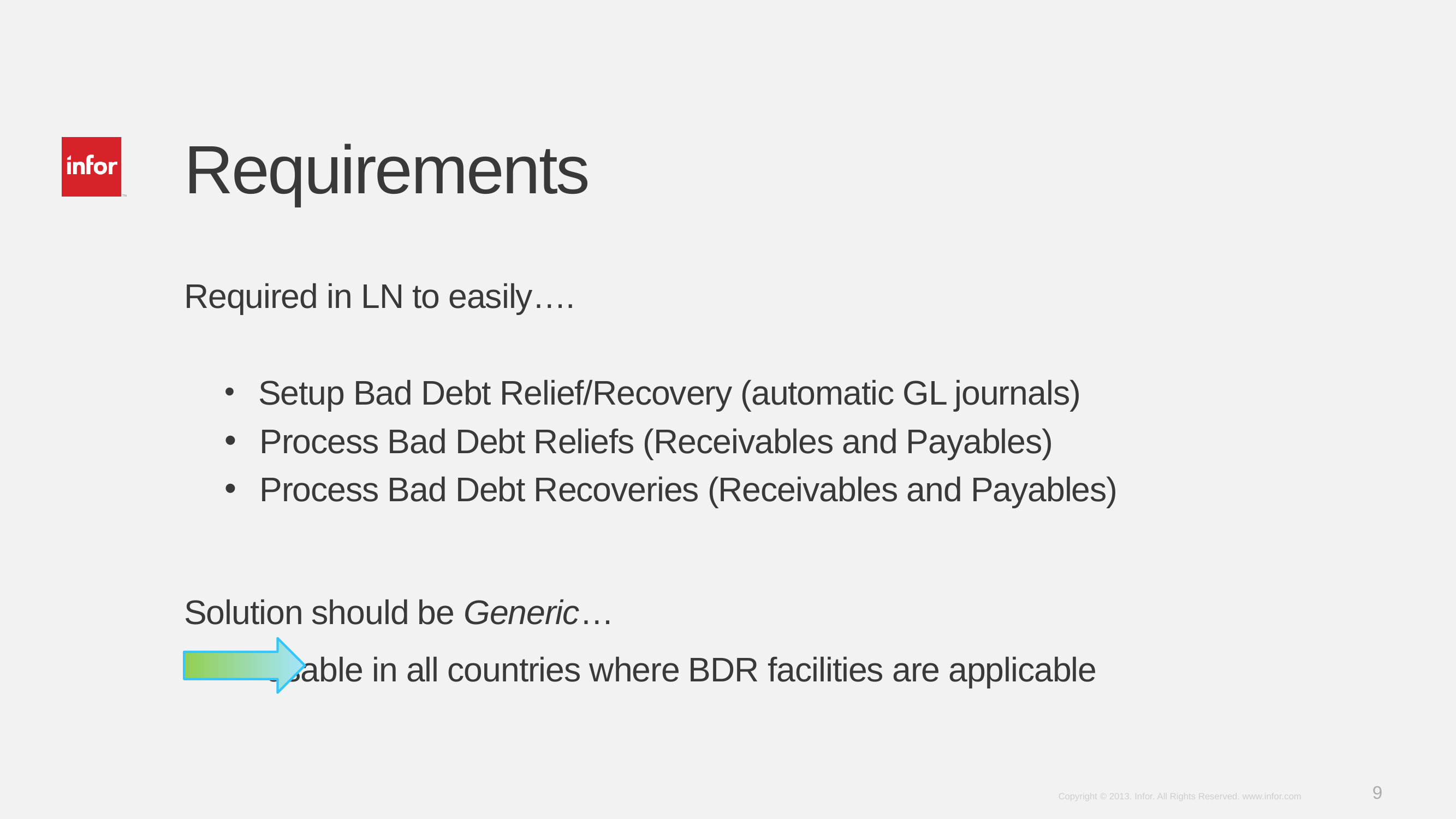

# Requirements

Required in LN to easily….

 Setup Bad Debt Relief/Recovery (automatic GL journals)
 Process Bad Debt Reliefs (Receivables and Payables)
 Process Bad Debt Recoveries (Receivables and Payables)

Solution should be Generic…
	usable in all countries where BDR facilities are applicable